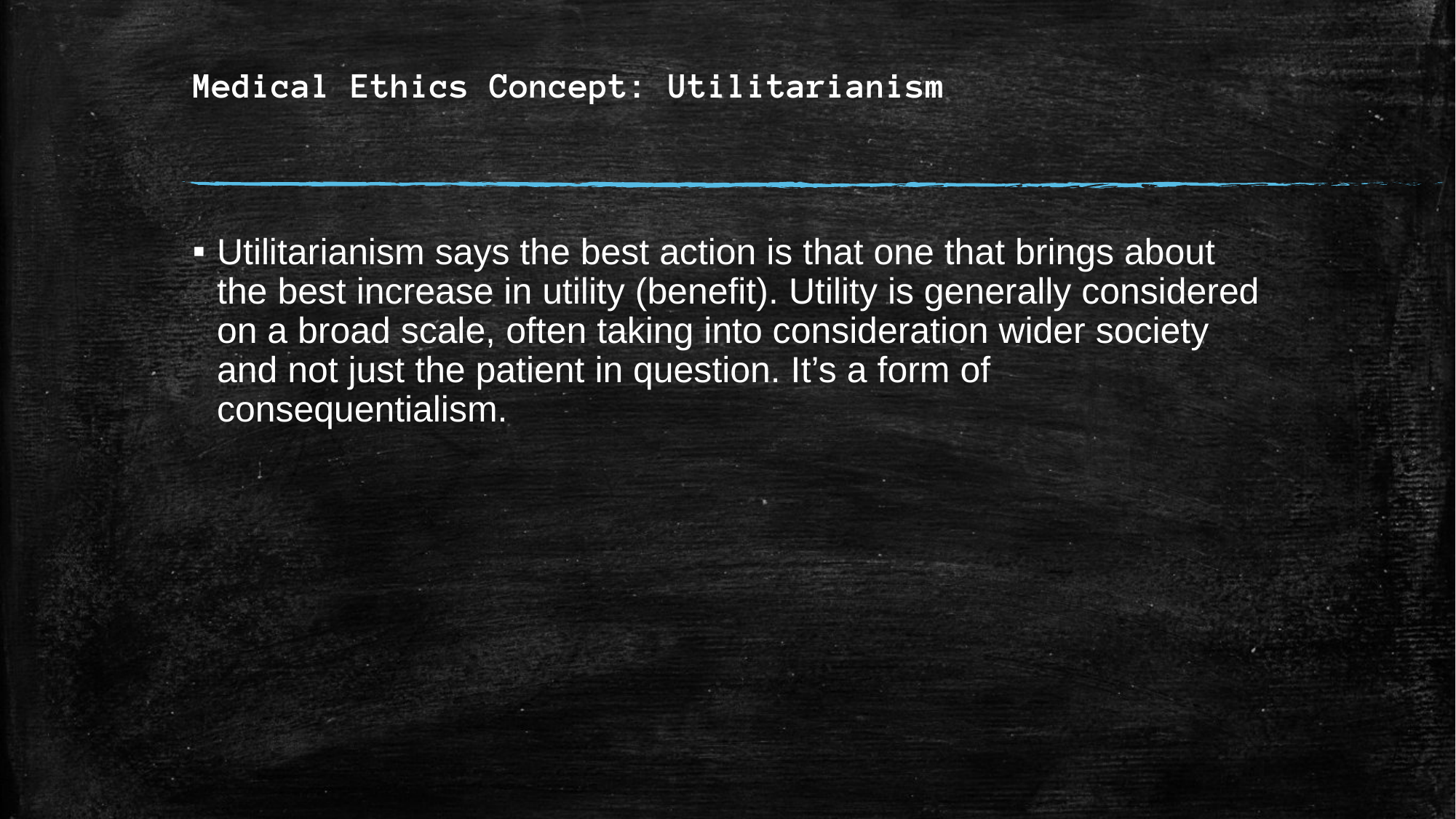

# Medical Ethics Concept: Utilitarianism
Utilitarianism says the best action is that one that brings about the best increase in utility (benefit). Utility is generally considered on a broad scale, often taking into consideration wider society and not just the patient in question. It’s a form of consequentialism.